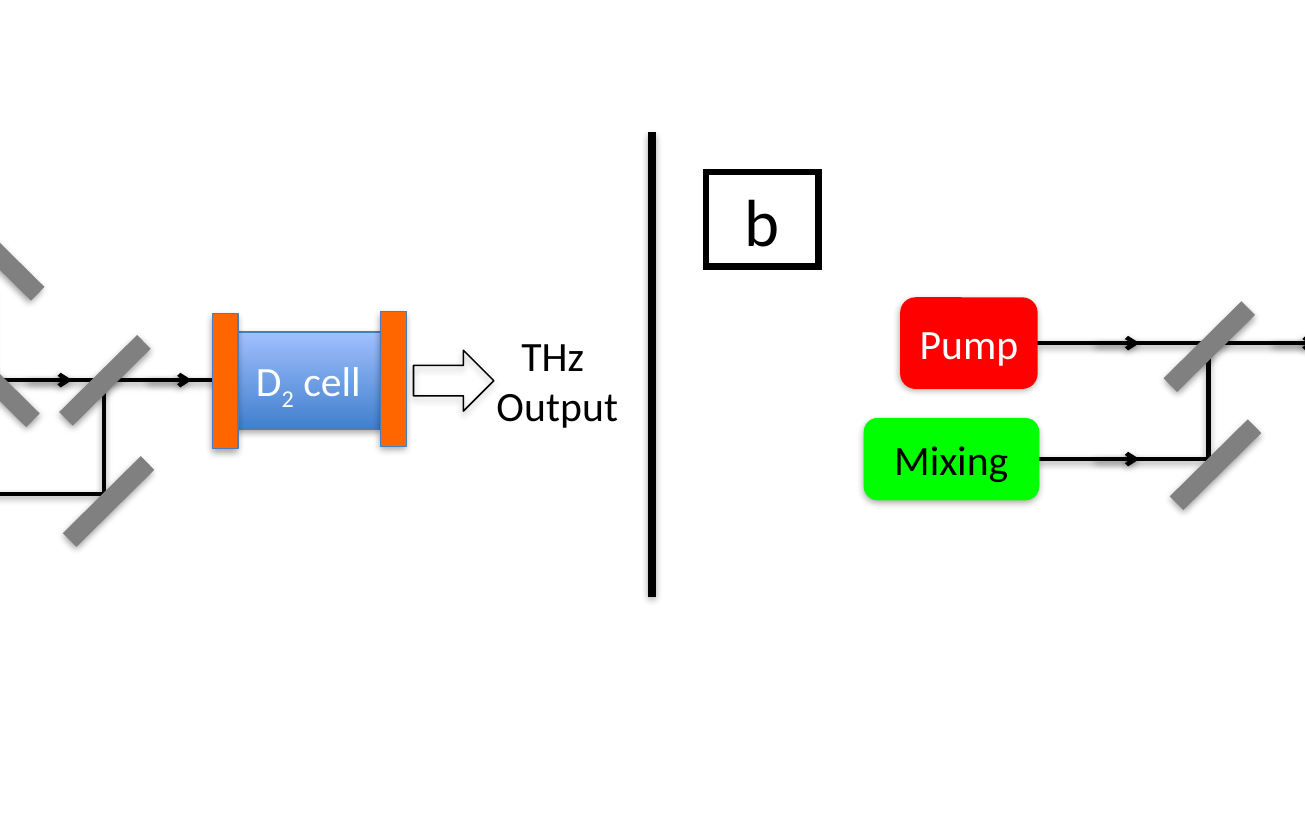

a
b

Pump
Pump

Stokes

Pump

THz
Output

Stokes
D2 cell

Stokes
THz
Output

Mixing
D2-Filled
Cavity

Mixing